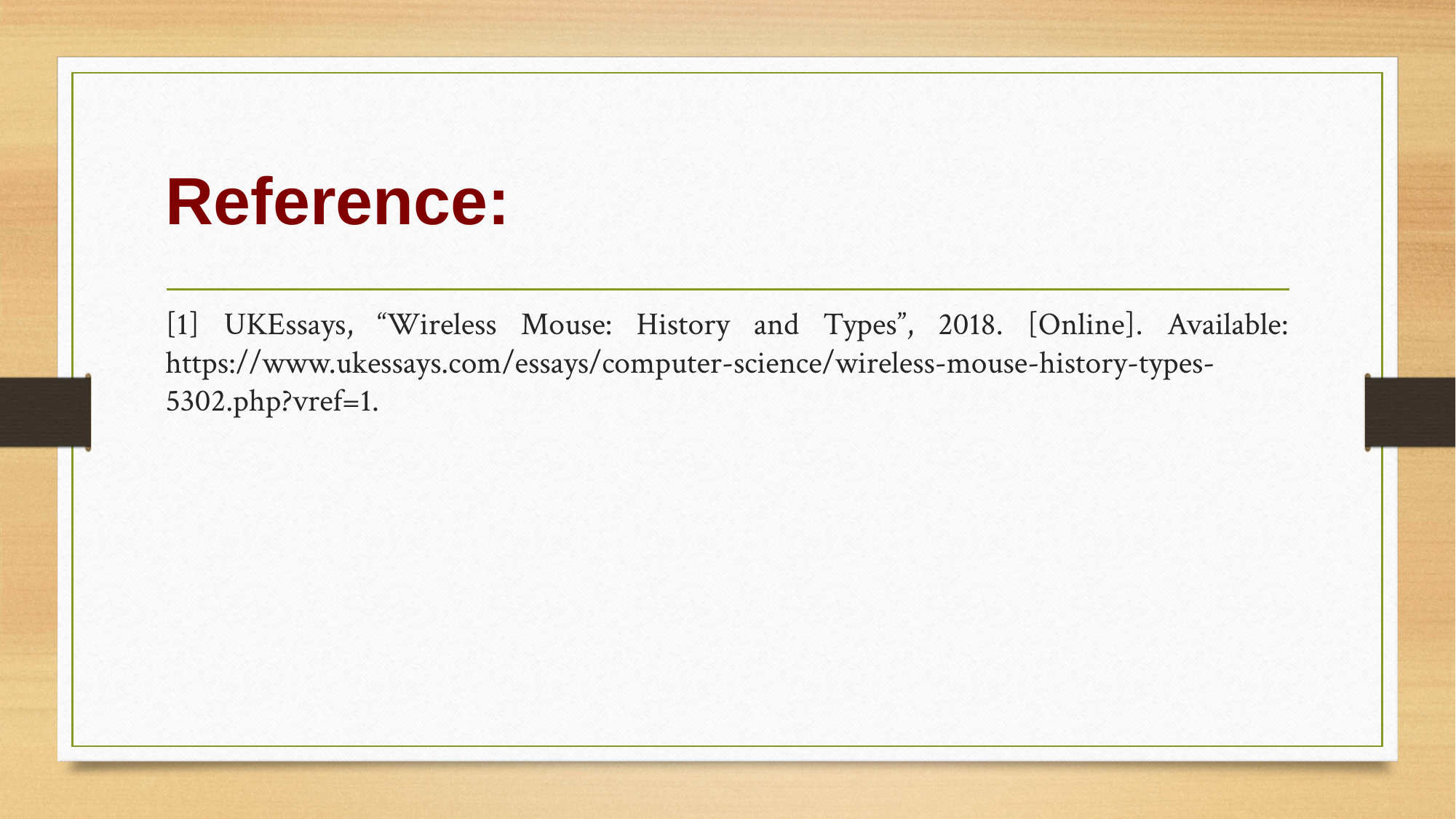

# Reference:
[1] UKEssays, “Wireless Mouse: History and Types”, 2018. [Online]. Available: https://www.ukessays.com/essays/computer-science/wireless-mouse-history-types-5302.php?vref=1.